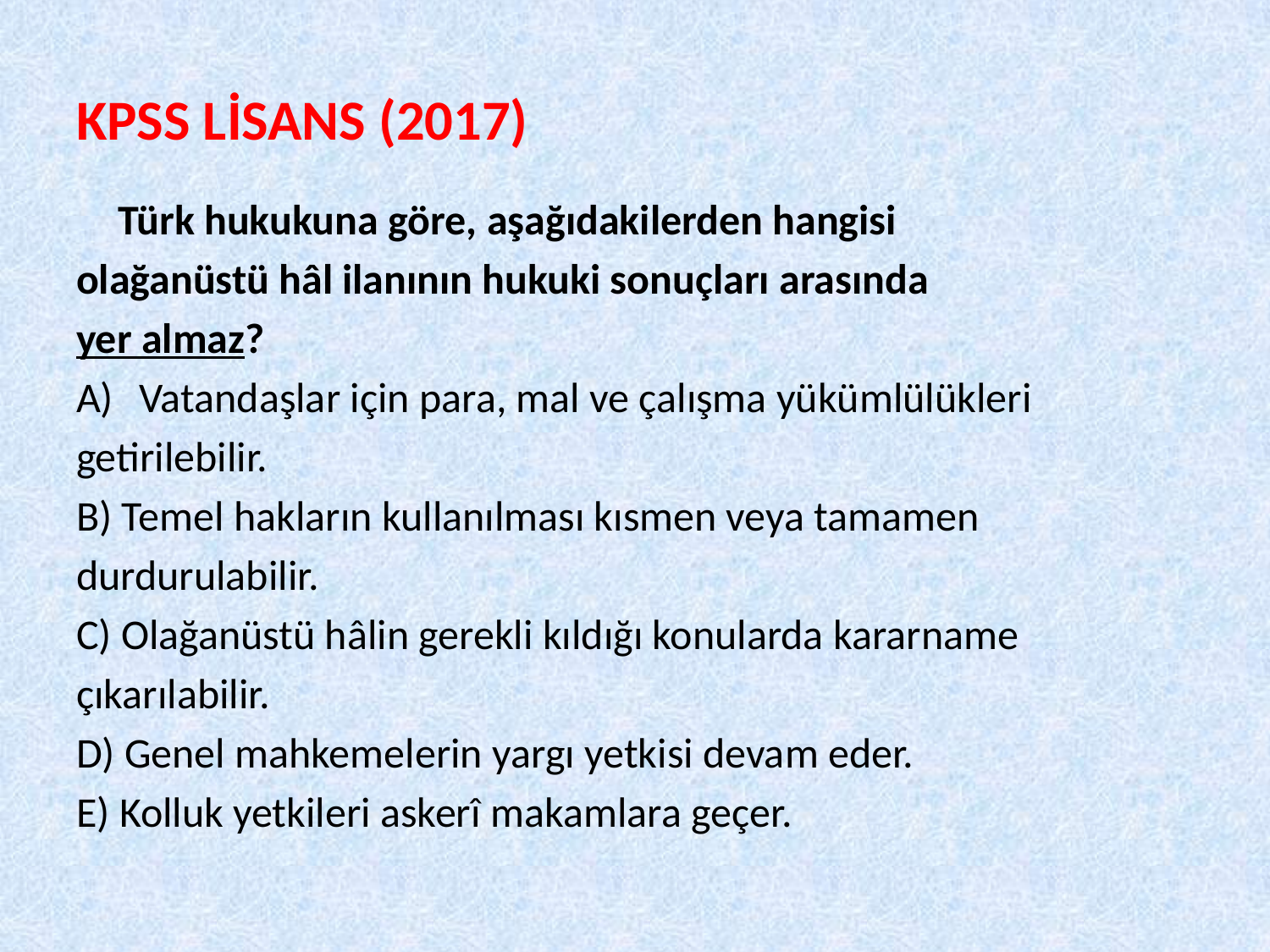

# KPSS LİSANS (2017)
	Türk hukukuna göre, aşağıdakilerden hangisi
olağanüstü hâl ilanının hukuki sonuçları arasında
yer almaz?
Vatandaşlar için para, mal ve çalışma yükümlülükleri
getirilebilir.
B) Temel hakların kullanılması kısmen veya tamamen
durdurulabilir.
C) Olağanüstü hâlin gerekli kıldığı konularda kararname
çıkarılabilir.
D) Genel mahkemelerin yargı yetkisi devam eder.
E) Kolluk yetkileri askerî makamlara geçer.